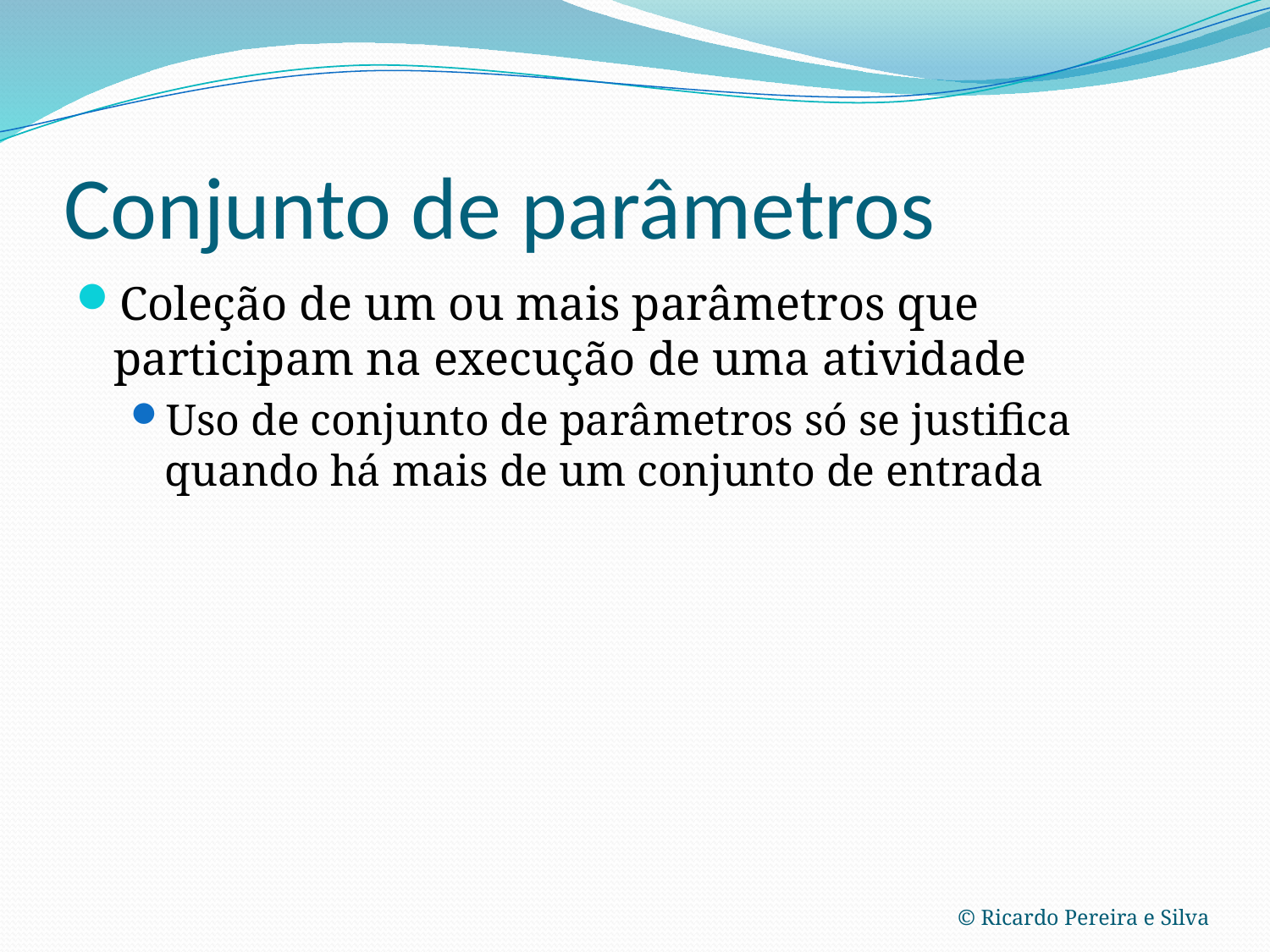

# Conjunto de parâmetros
Coleção de um ou mais parâmetros que participam na execução de uma atividade
Uso de conjunto de parâmetros só se justifica quando há mais de um conjunto de entrada
© Ricardo Pereira e Silva